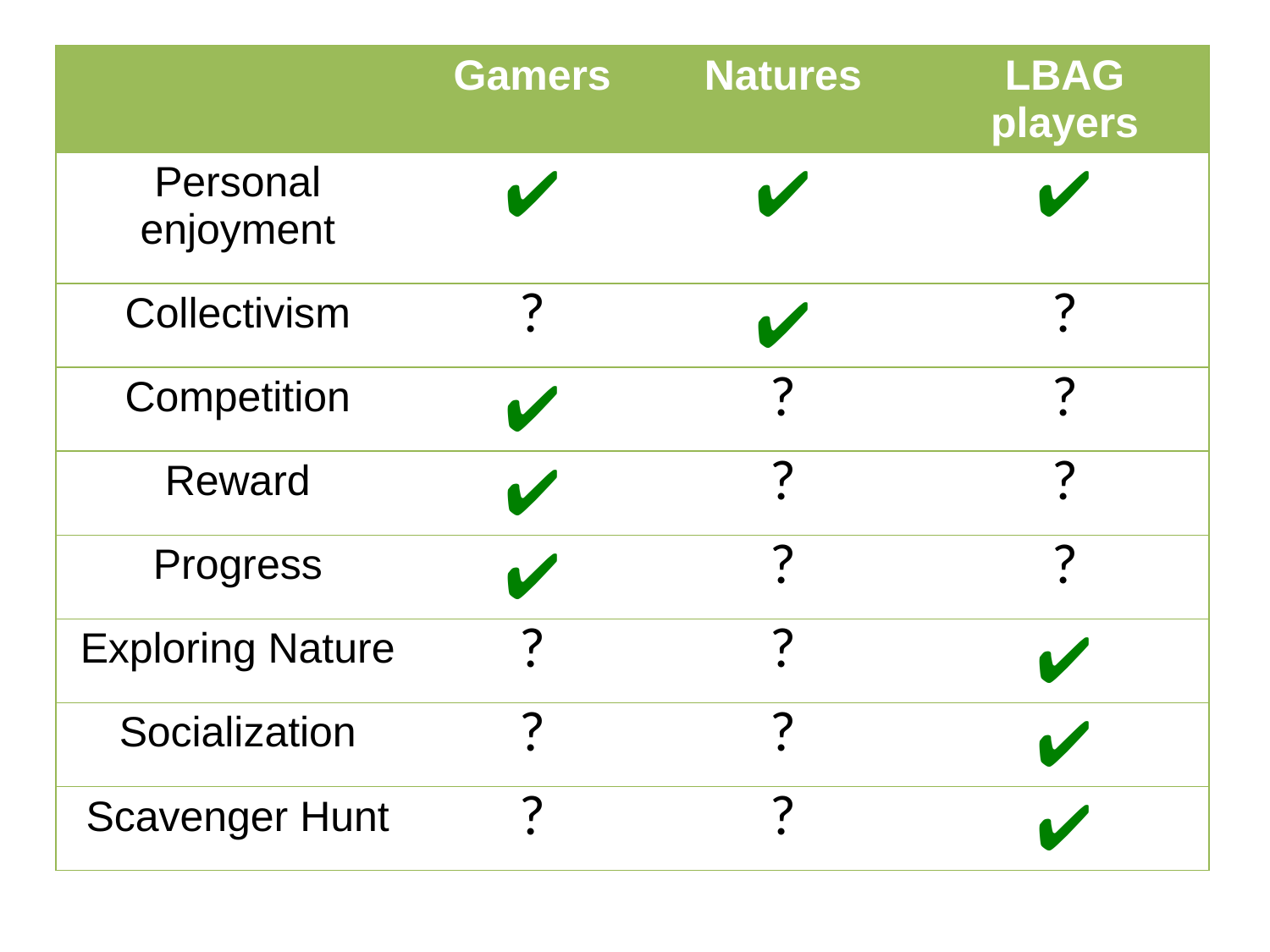

|  | Gamers | Natures | LBAG players |
| --- | --- | --- | --- |
| Personal enjoyment | ✔ | ✔ | ✔ |
| Collectivism | ? | ✔ | ? |
| Competition | ✔ | ? | ? |
| Reward | ✔ | ? | ? |
| Progress | ✔ | ? | ? |
| Exploring Nature | ? | ? | ✔ |
| Socialization | ? | ? | ✔ |
| Scavenger Hunt | ? | ? | ✔ |